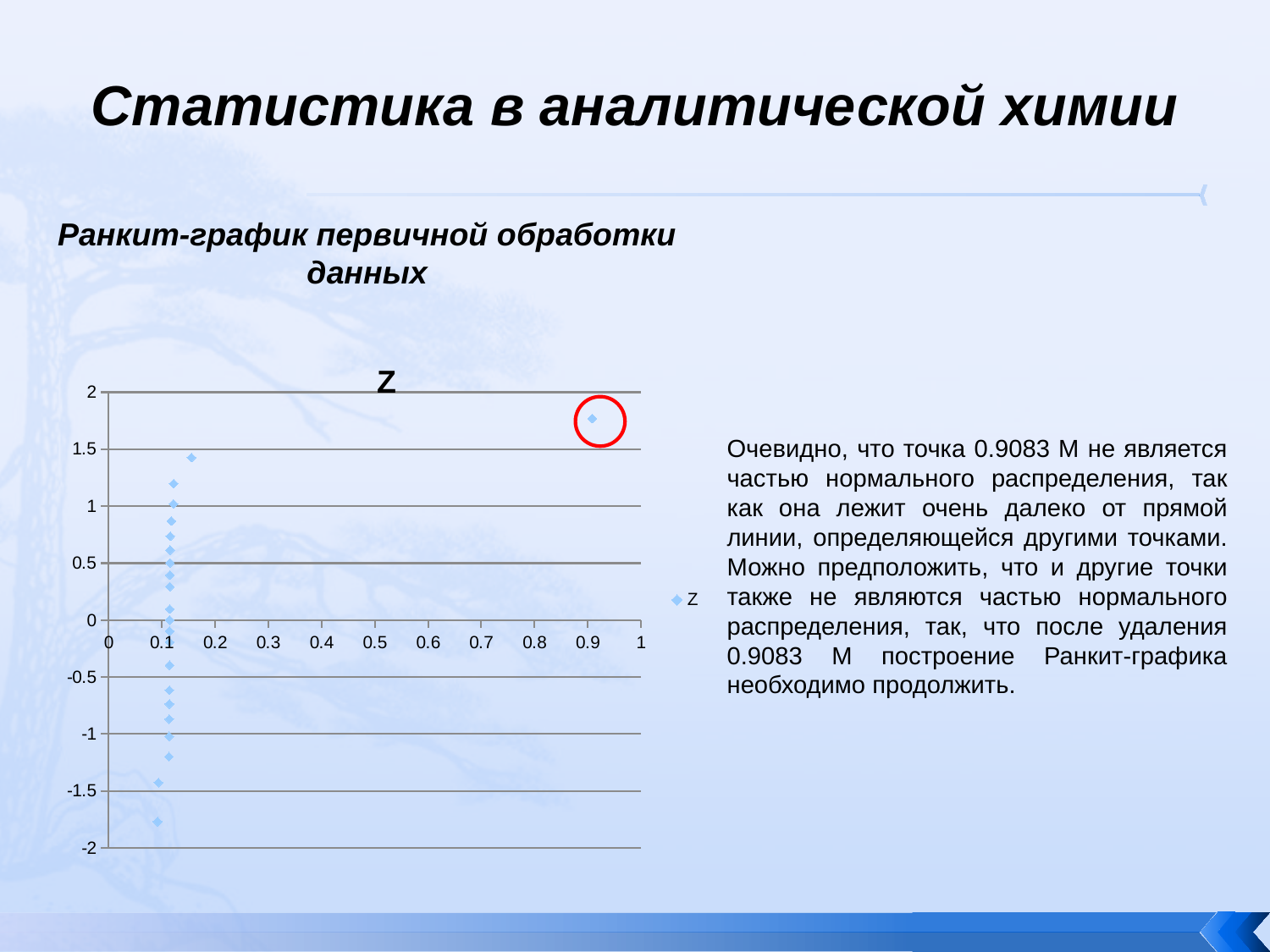

# Статистика в аналитической химии
Ранкит-график первичной обработки данных

### Chart:

| Category |  |
|---|---|
Очевидно, что точка 0.9083 М не является частью нормального распределения, так как она лежит очень далеко от прямой линии, определяющейся другими точками. Можно предположить, что и другие точки также не являются частью нормального распределения, так, что после удаления 0.9083 М построение Ранкит-графика необходимо продолжить.